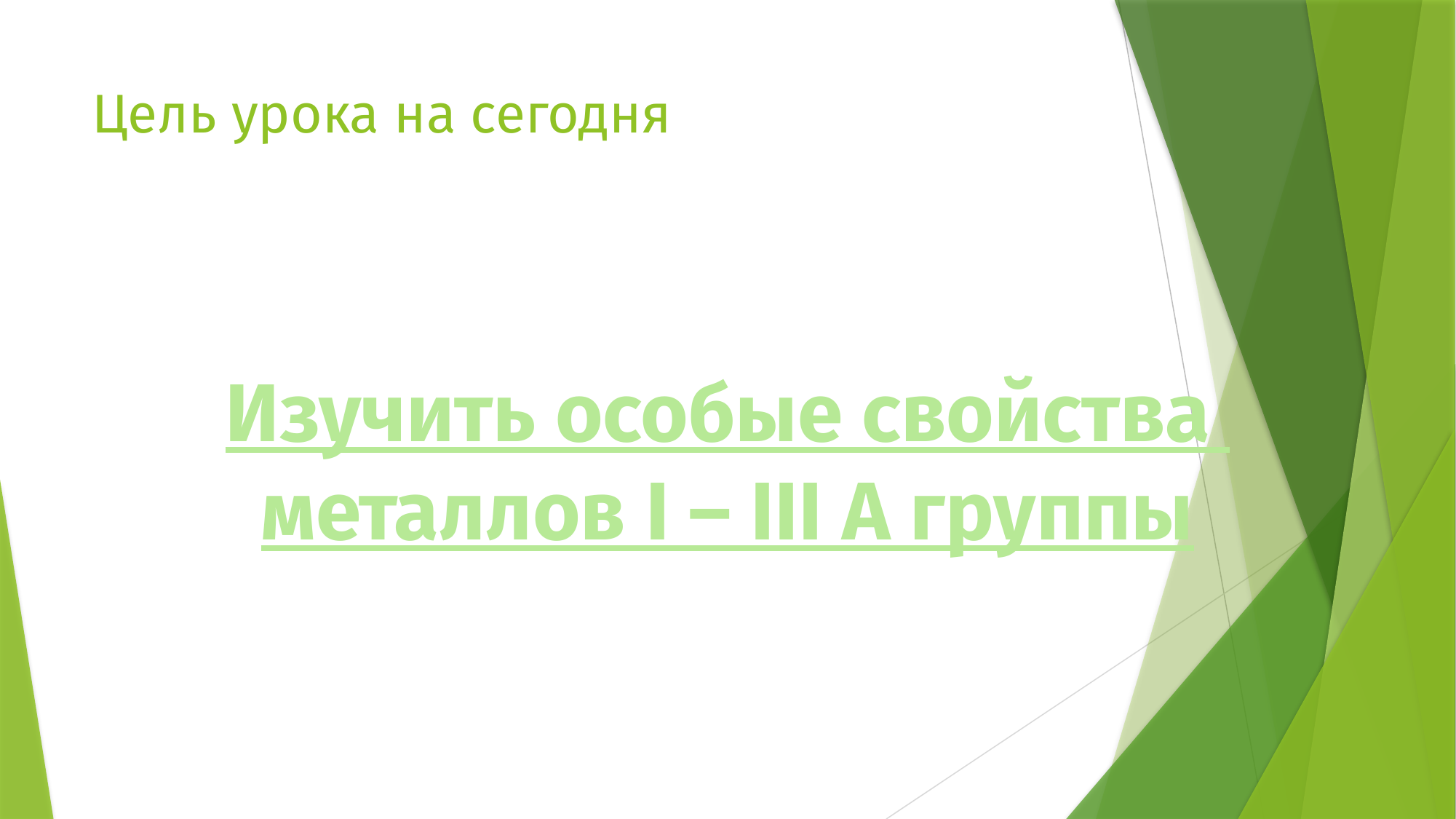

# Цель урока на сегодня

Изучить особые свойства
металлов I – III А группы